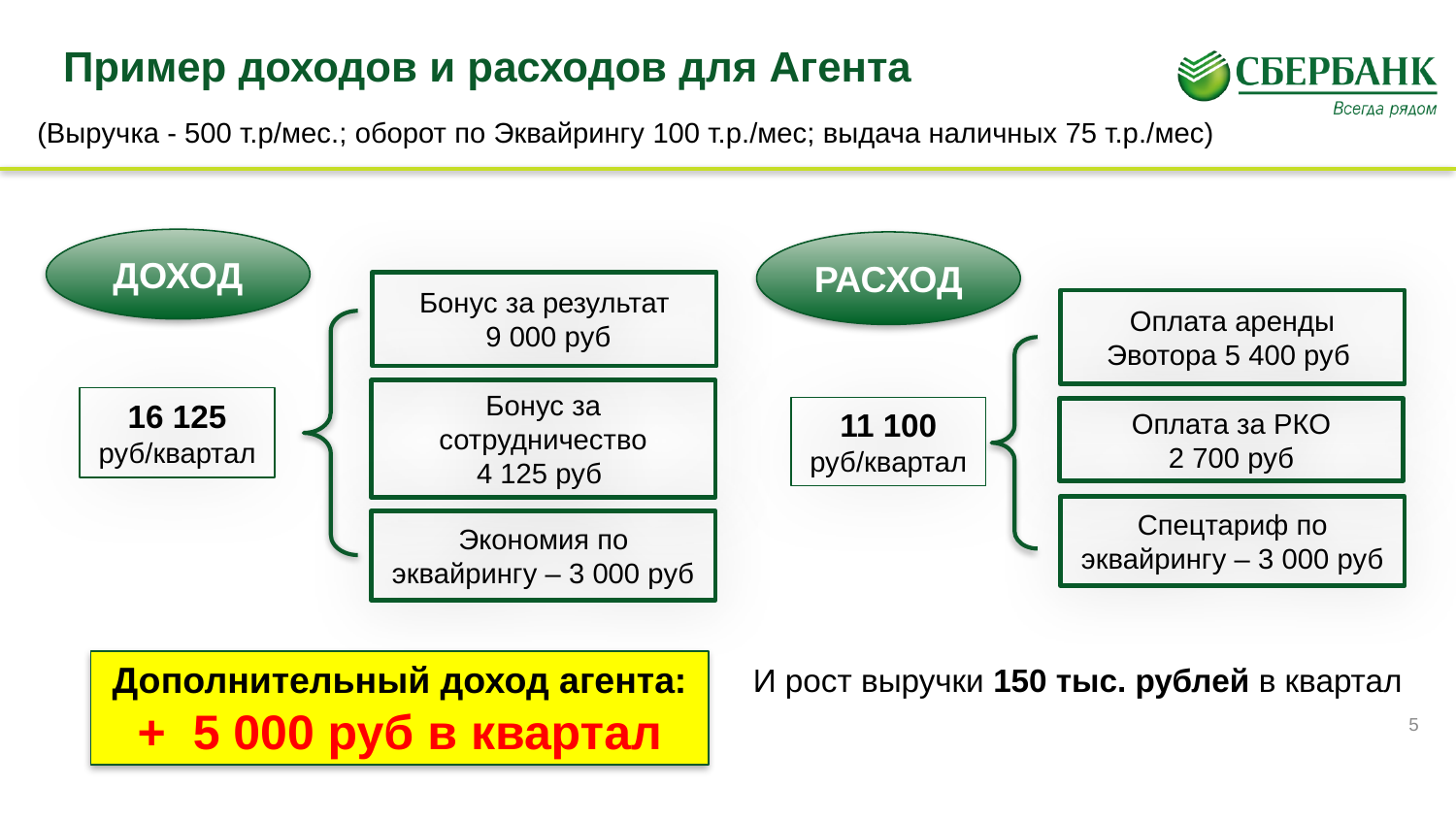

# Пример доходов и расходов для Агента
(Выручка - 500 т.р/мес.; оборот по Эквайрингу 100 т.р./мес; выдача наличных 75 т.р./мес)
ДОХОД
РАСХОД
Бонус за результат
 9 000 руб
Оплата аренды Эвотора 5 400 руб

Бонус за сотрудничество
4 125 руб
16 125 руб/квартал
11 100 руб/квартал
Оплата за РКО
2 700 руб
Спецтариф по эквайрингу – 3 000 руб
Экономия по эквайрингу – 3 000 руб
Дополнительный доход агента: +  5 000 руб в квартал
И рост выручки 150 тыс. рублей в квартал
5